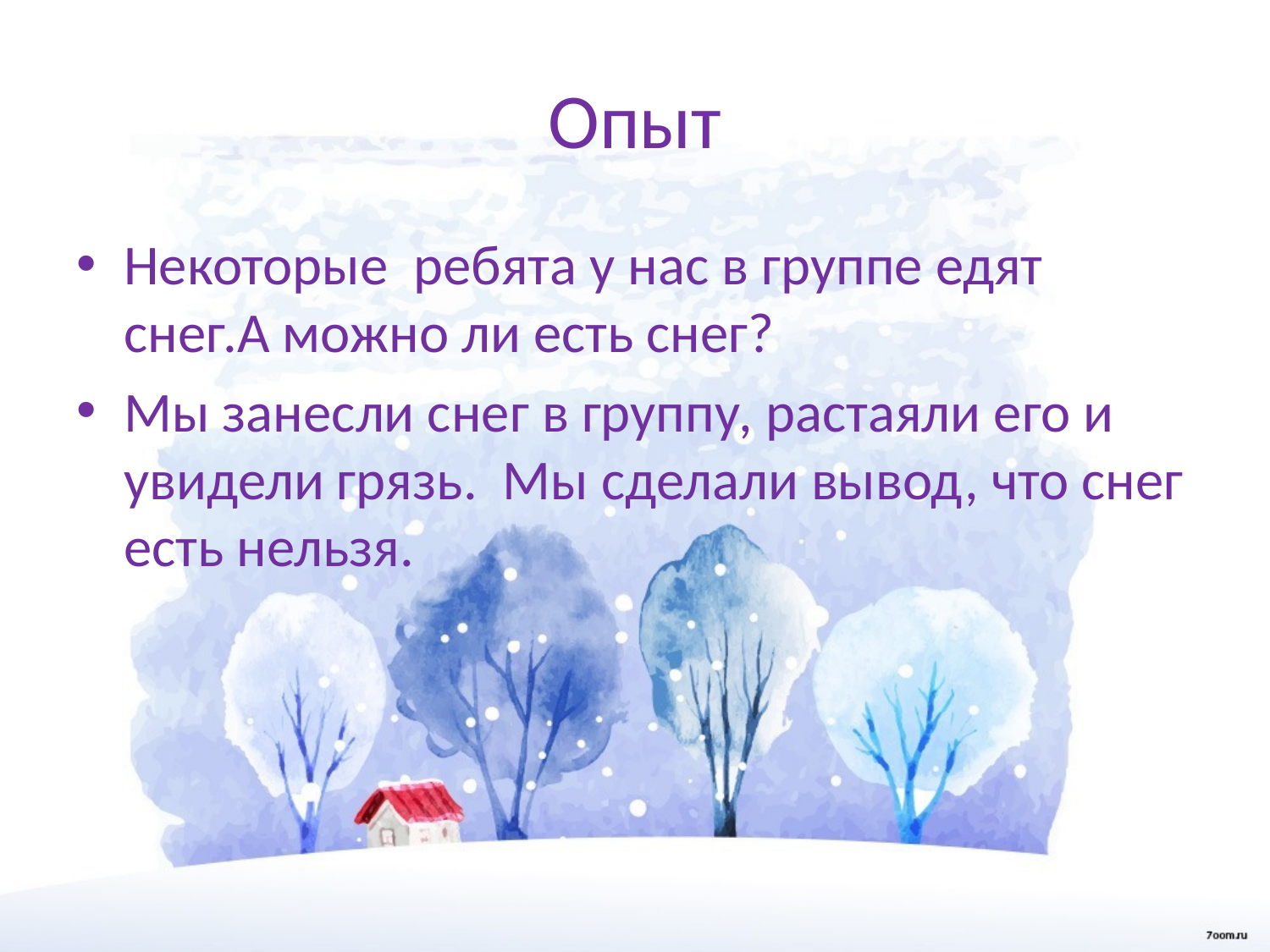

# Опыт
Некоторые  ребята у нас в группе едят снег.А можно ли есть снег?
Мы занесли снег в группу, растаяли его и увидели грязь.  Мы сделали вывод, что снег есть нельзя.